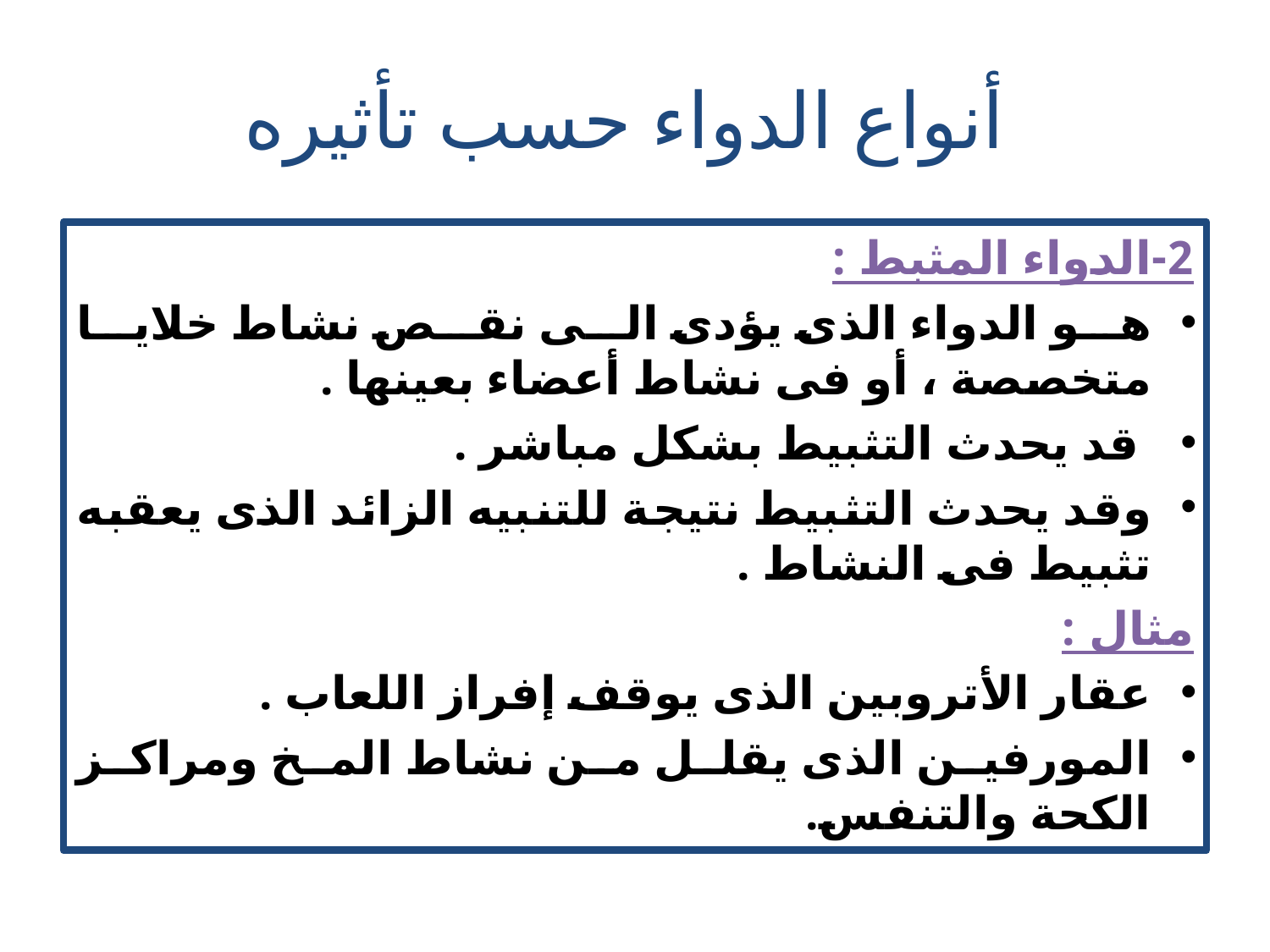

# أنواع الدواء حسب تأثيره
2-الدواء المثبط :
هو الدواء الذى يؤدى الى نقص نشاط خلايا متخصصة ، أو فى نشاط أعضاء بعينها .
 قد يحدث التثبيط بشكل مباشر .
وقد يحدث التثبيط نتيجة للتنبيه الزائد الذى يعقبه تثبيط فى النشاط .
مثال :
عقار الأتروبين الذى يوقف إفراز اللعاب .
المورفين الذى يقلل من نشاط المخ ومراكز الكحة والتنفس.